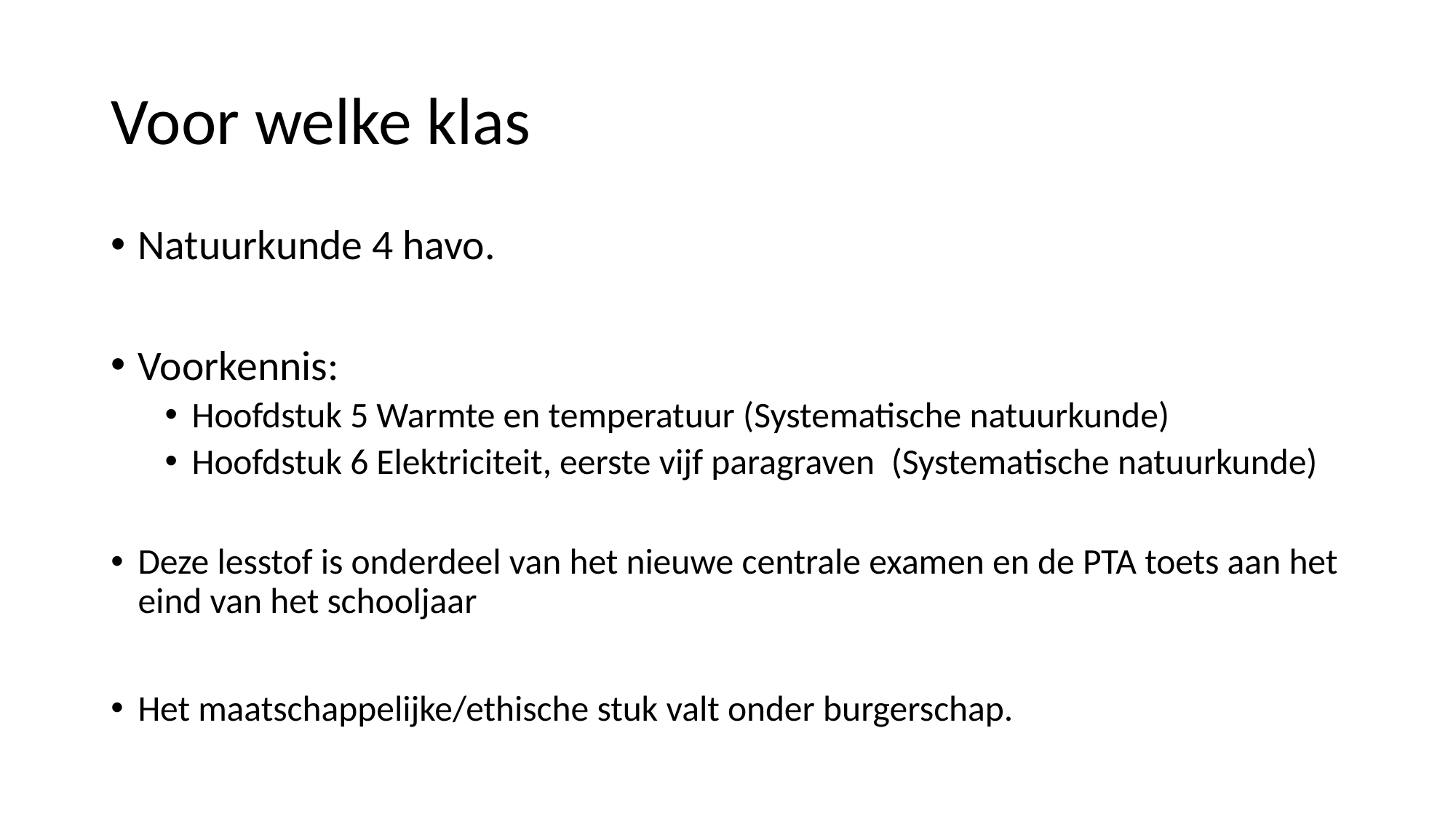

# Voor welke klas
Natuurkunde 4 havo.

Voorkennis:
Hoofdstuk 5 Warmte en temperatuur (Systematische natuurkunde)
Hoofdstuk 6 Elektriciteit, eerste vijf paragraven  (Systematische natuurkunde)

Deze lesstof is onderdeel van het nieuwe centrale examen en de PTA toets aan het eind van het schooljaar

Het maatschappelijke/ethische stuk valt onder burgerschap.